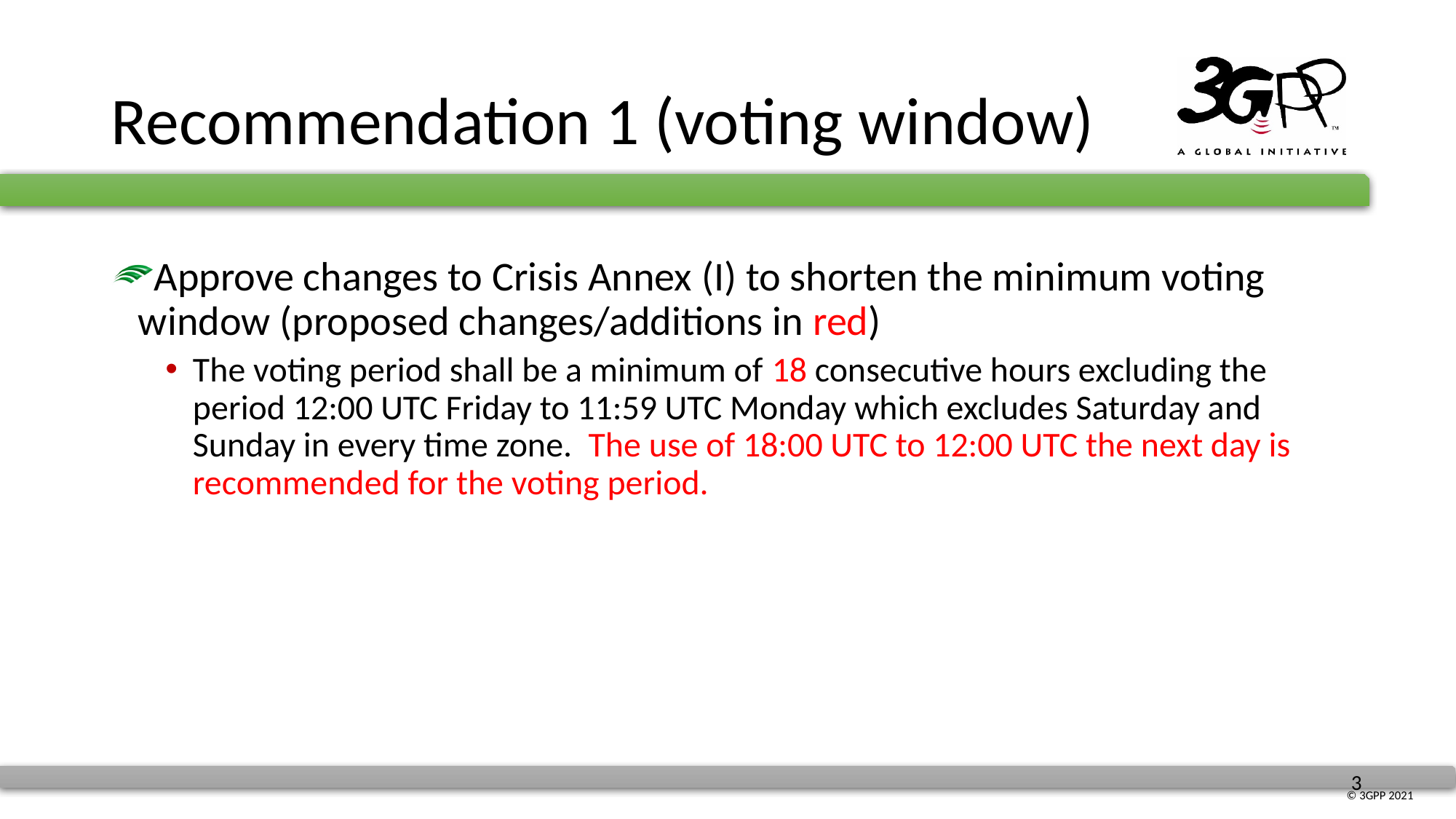

# Recommendation 1 (voting window)
Approve changes to Crisis Annex (I) to shorten the minimum voting window (proposed changes/additions in red)
The voting period shall be a minimum of 18 consecutive hours excluding the period 12:00 UTC Friday to 11:59 UTC Monday which excludes Saturday and Sunday in every time zone.  The use of 18:00 UTC to 12:00 UTC the next day is recommended for the voting period.